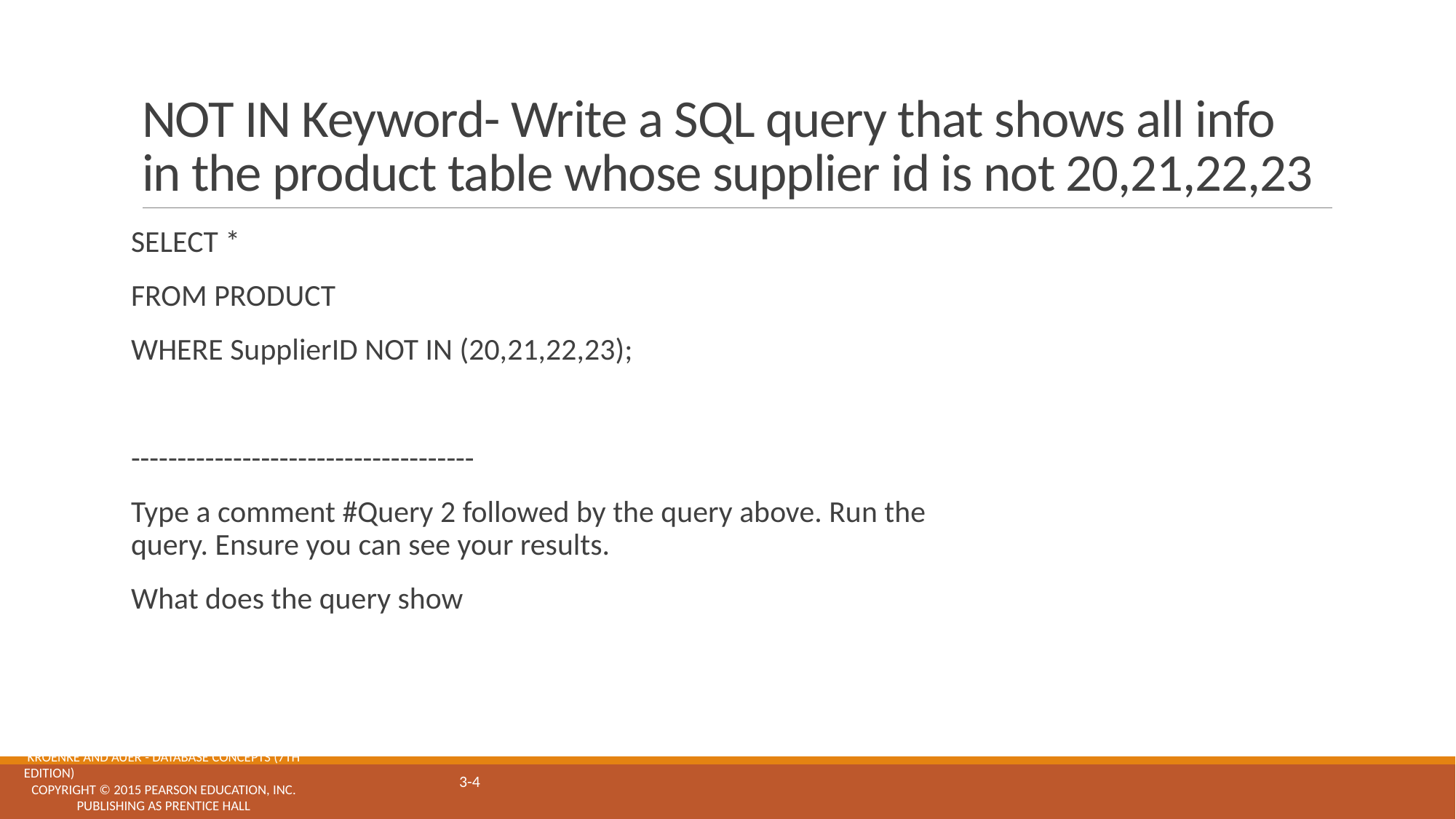

# NOT IN Keyword- Write a SQL query that shows all info in the product table whose supplier id is not 20,21,22,23
SELECT *
FROM PRODUCT
WHERE SupplierID NOT IN (20,21,22,23);

-------------------------------------
Type a comment #Query 2 followed by the query above. Run the query. Ensure you can see your results.
What does the query show

KROENKE and AUER - DATABASE CONCEPTS (7th Edition)                                                                           Copyright © 2015 Pearson Education, Inc. Publishing as Prentice Hall
3-4